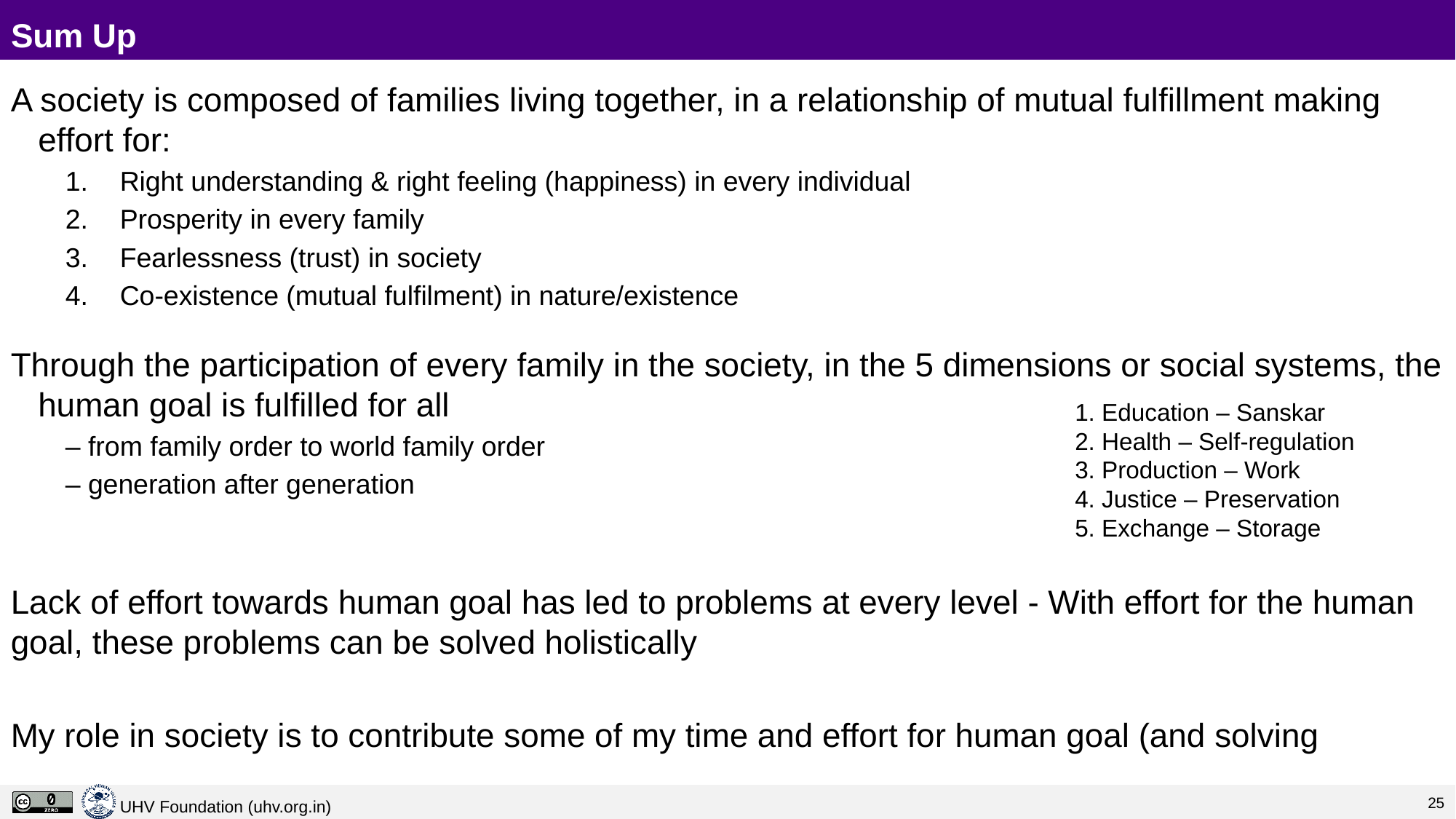

# Sum Up
A society is composed of families living together, in a relationship of mutual fulfillment making effort for:
Right understanding & right feeling (happiness) in every individual
Prosperity in every family
Fearlessness (trust) in society
Co-existence (mutual fulfilment) in nature/existence

Through the participation of every family in the society, in the 5 dimensions or social systems, the human goal is fulfilled for all
– from family order to world family order
– generation after generation

Lack of effort towards human goal has led to problems at every level - With effort for the human goal, these problems can be solved holistically

My role in society is to contribute some of my time and effort for human goal (and solving
1. Education – Sanskar
2. Health – Self-regulation
3. Production – Work
4. Justice – Preservation
5. Exchange – Storage